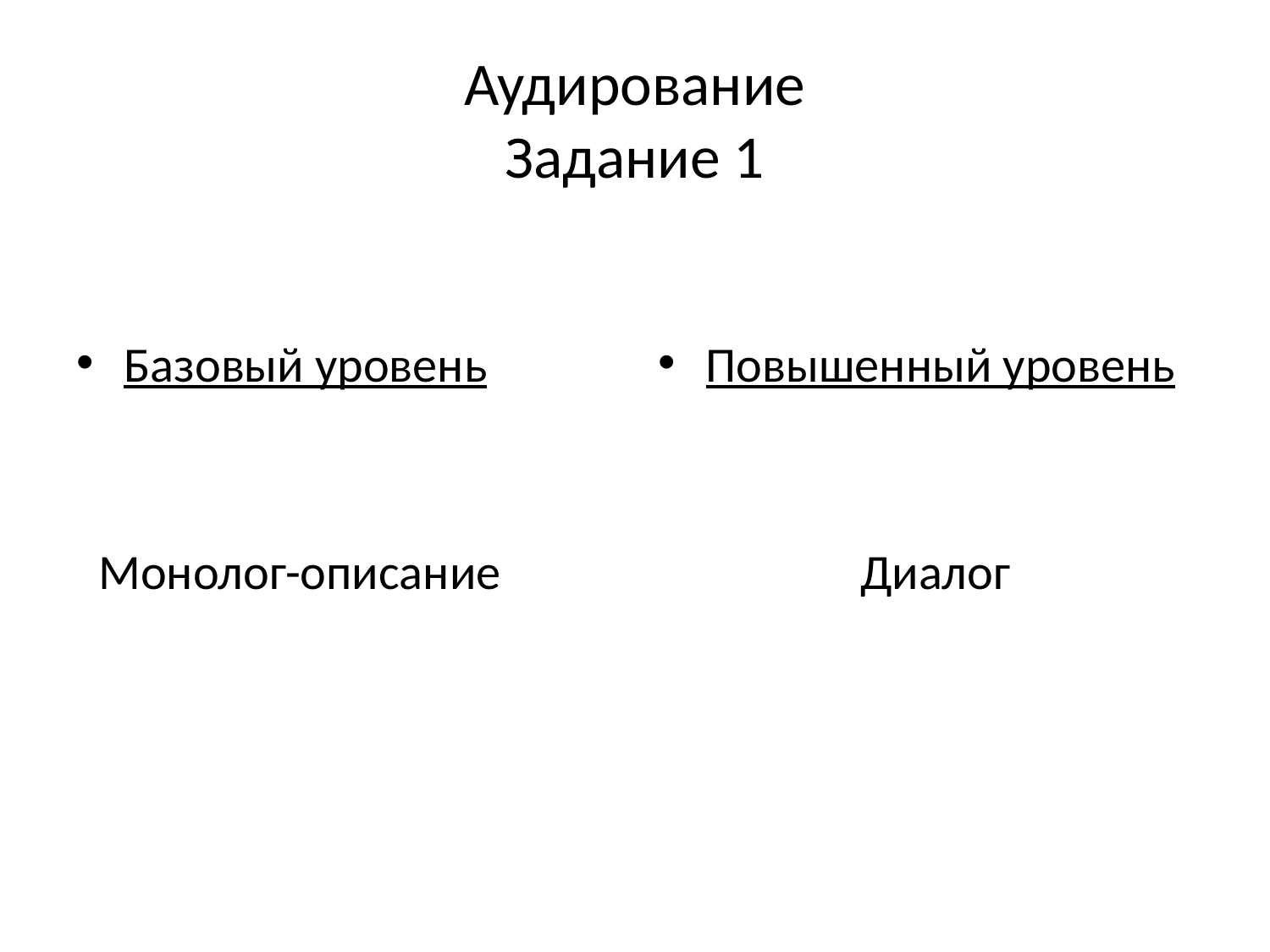

# Аудирование Задание 1
Базовый уровень

  Монолог-описание
Повышенный уровень

                  Диалог